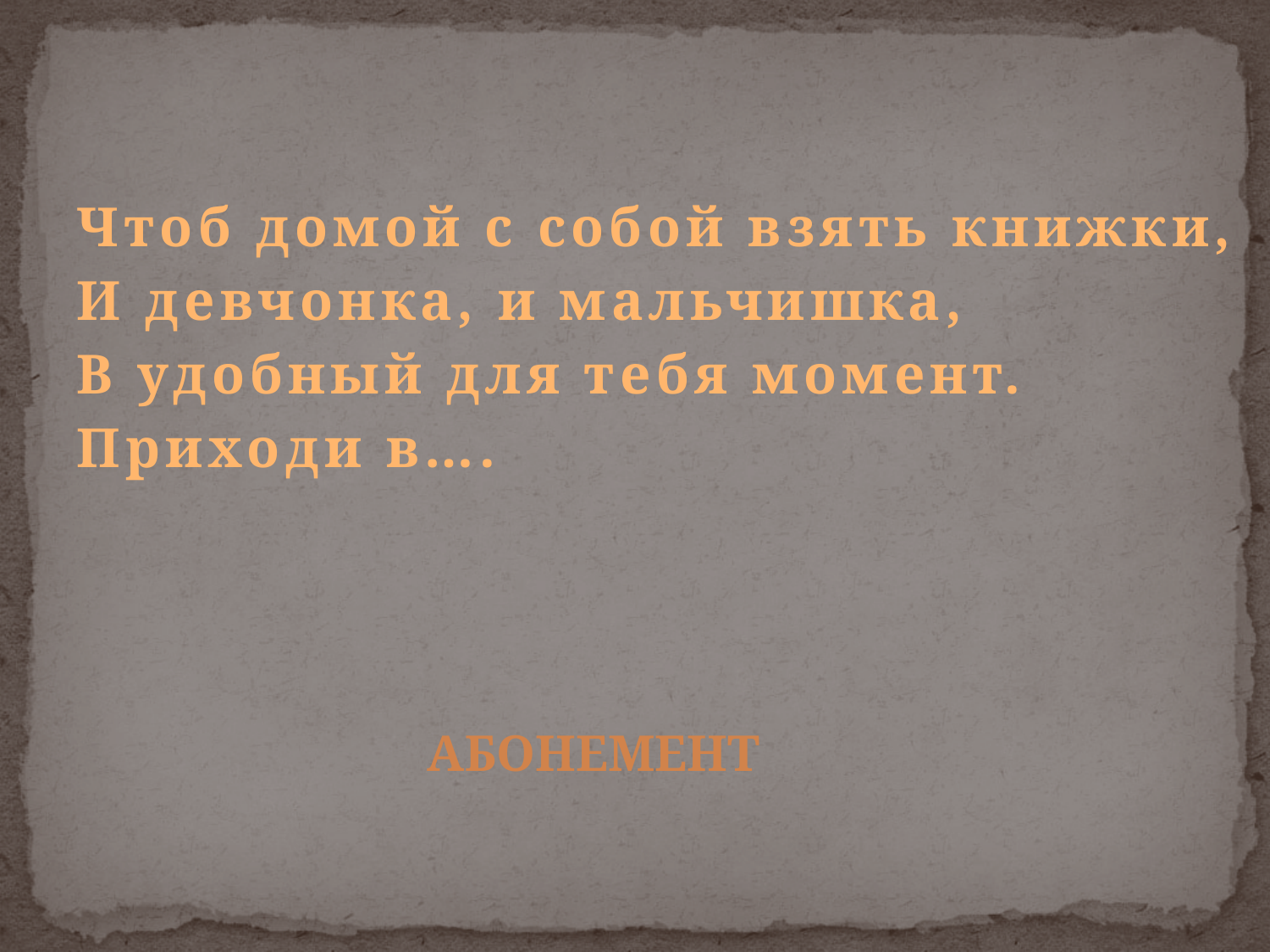

#
 Чтоб домой с собой взять книжки,
 И девчонка, и мальчишка,
 В удобный для тебя момент.
 Приходи в….

АБОНЕМЕНТ